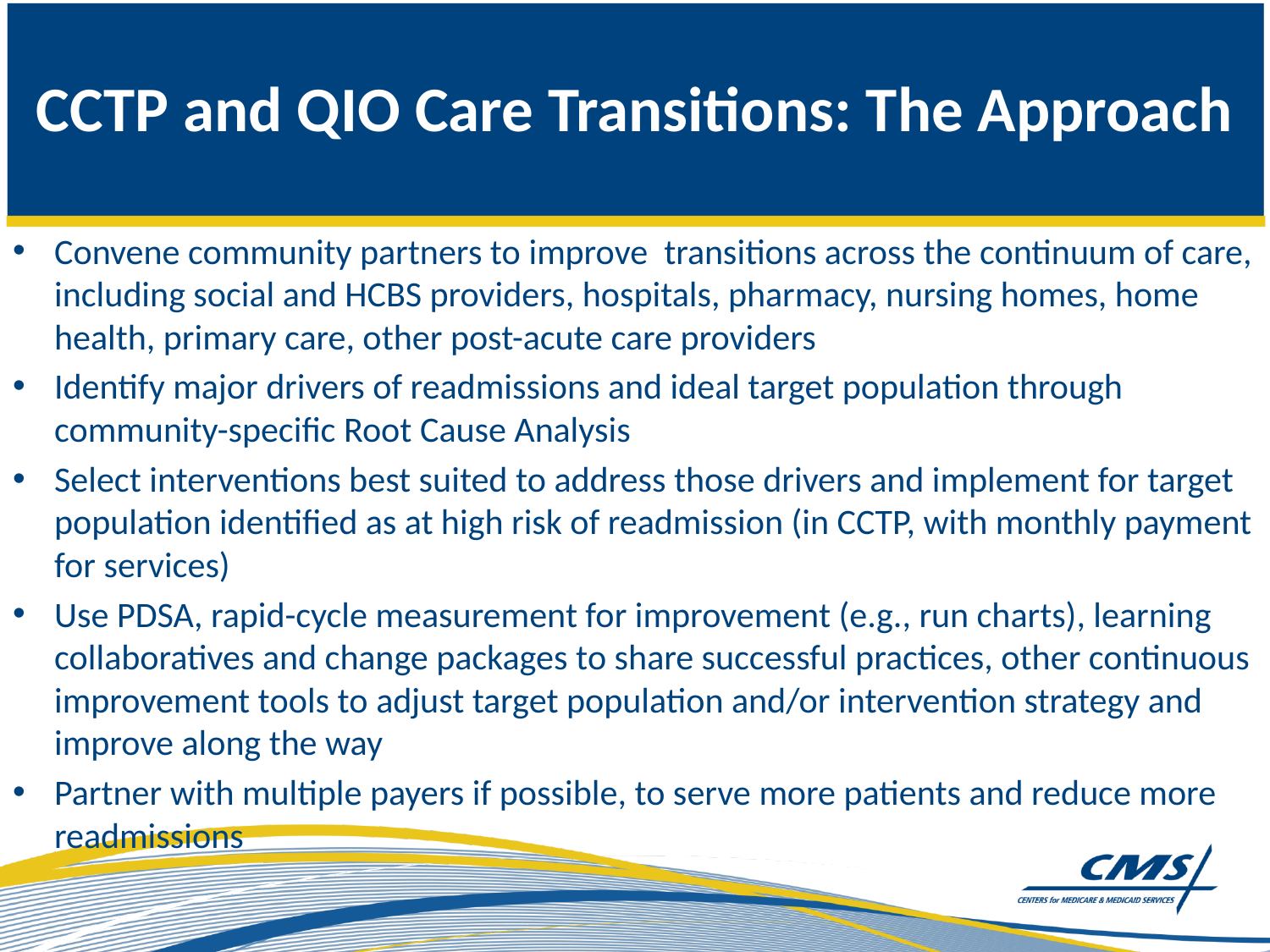

# CCTP and QIO Care Transitions: The Approach
Convene community partners to improve  transitions across the continuum of care, including social and HCBS providers, hospitals, pharmacy, nursing homes, home health, primary care, other post-acute care providers
Identify major drivers of readmissions and ideal target population through community-specific Root Cause Analysis
Select interventions best suited to address those drivers and implement for target population identified as at high risk of readmission (in CCTP, with monthly payment for services)
Use PDSA, rapid-cycle measurement for improvement (e.g., run charts), learning collaboratives and change packages to share successful practices, other continuous improvement tools to adjust target population and/or intervention strategy and improve along the way
Partner with multiple payers if possible, to serve more patients and reduce more readmissions